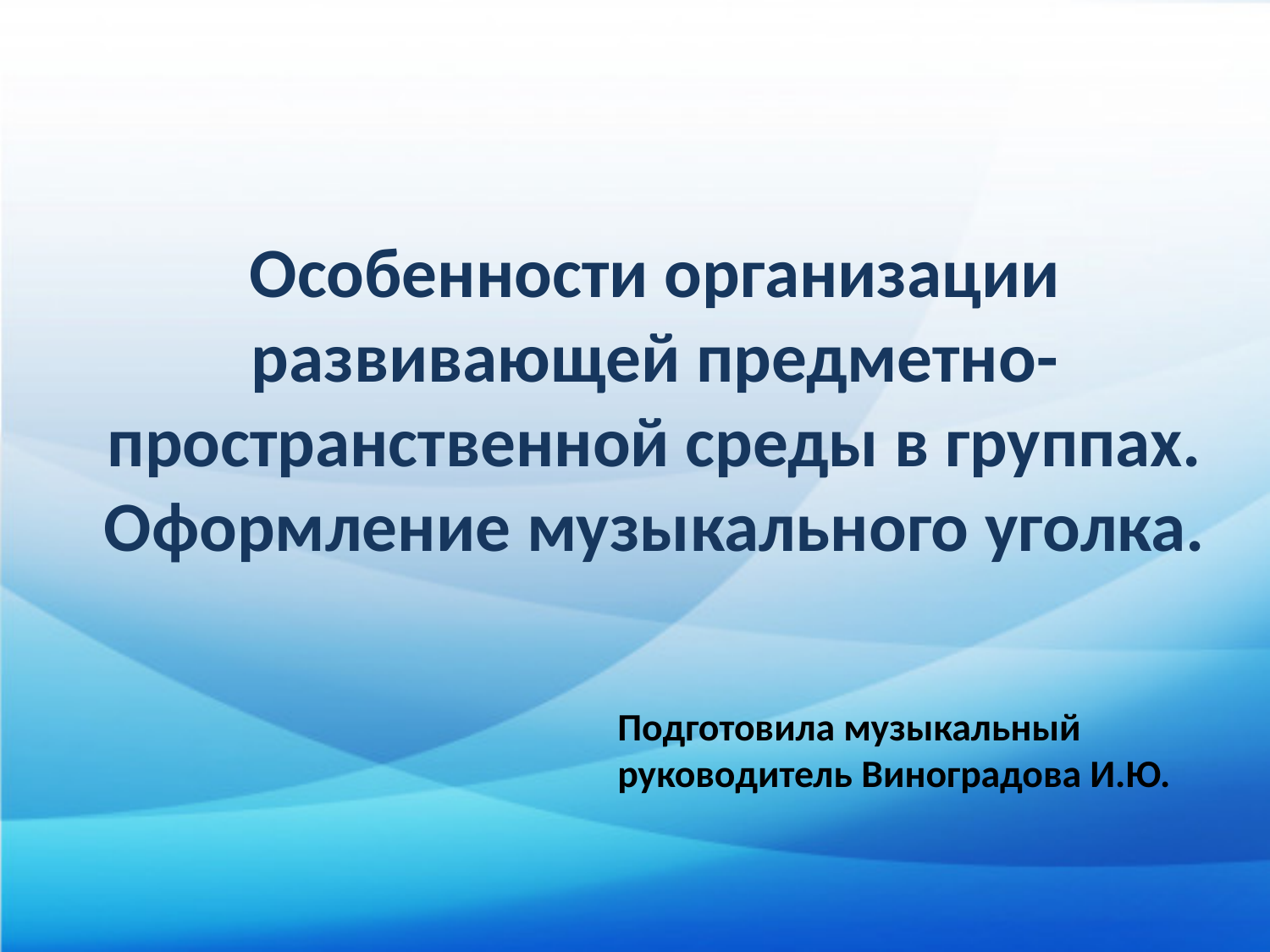

Особенности организации развивающей предметно-пространственной среды в группах. Оформление музыкального уголка.

Подготовила музыкальный руководитель Виноградова И.Ю.